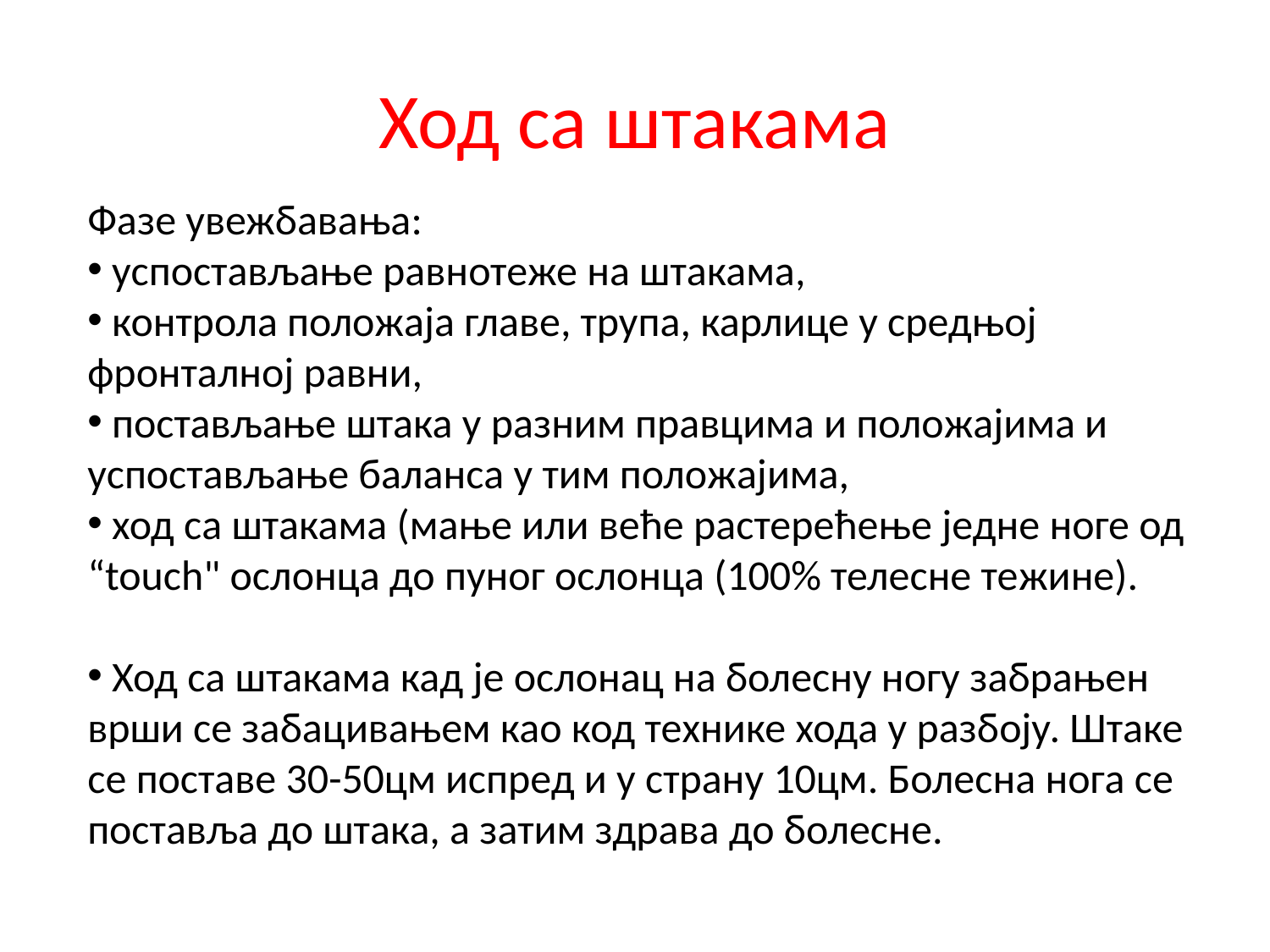

# Ход са штакама
Фазе увежбавања:
 успостављање равнотеже на штакама,
 контрола положаја главе, трупа, карлице у средњој фронталној равни,
 постављање штака у разним правцима и положајима и успостављање баланса у тим положајима,
 ход са штакама (мање или веће растерећење једне ноге од “touch" ослонца до пуног ослонца (100% телесне тежине).

 Ход са штакама кад је ослонац на болесну ногу забрањен врши се забацивањем као код технике хода у разбоју. Штаке се поставе 30-50цм испред и у страну 10цм. Болесна нога се поставља до штака, а затим здрава до болесне.